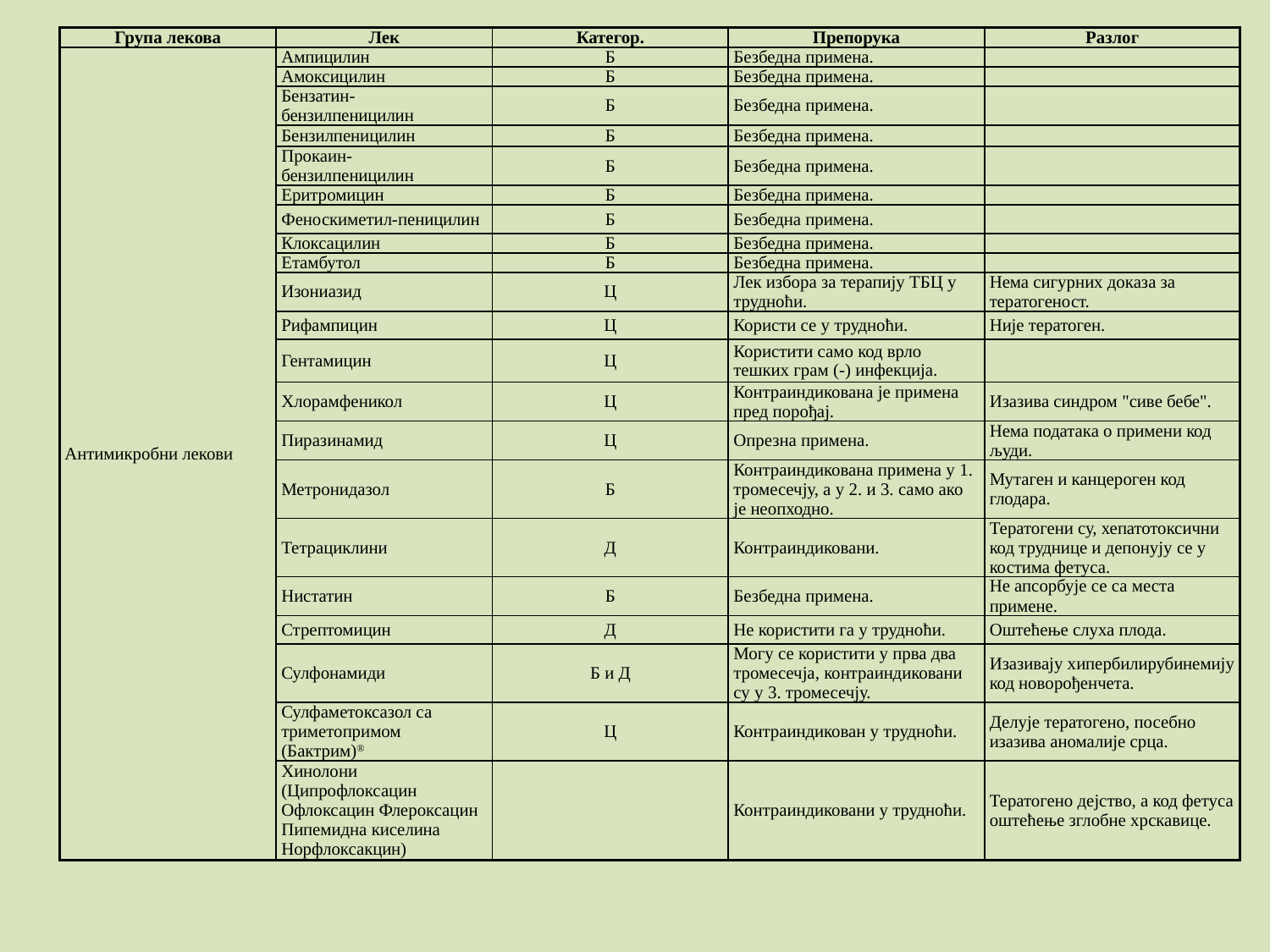

| Група лекова | Лек | Категор. | Препорука | Разлог |
| --- | --- | --- | --- | --- |
| Антимикробни лекови | Ампицилин | Б | Безбедна примена. |  |
|  | Амоксицилин | Б | Безбедна примена. |  |
|  | Бензатин-бензилпеницилин | Б | Безбедна примена. |  |
|  | Бензилпеницилин | Б | Безбедна примена. |  |
|  | Прокаин- бензилпеницилин | Б | Безбедна примена. |  |
|  | Еритромицин | Б | Безбедна примена. |  |
|  | Феноскиметил-пеницилин | Б | Безбедна примена. |  |
|  | Клоксацилин | Б | Безбедна примена. |  |
|  | Етамбутол | Б | Безбедна примена. |  |
|  | Изониазид | Ц | Лек избора за терапију ТБЦ у трудноћи. | Нема сигурних доказа за тератогеност. |
|  | Рифампицин | Ц | Користи се у трудноћи. | Није тератоген. |
|  | Гентамицин | Ц | Користити само код врло тешких грам (-) инфекција. |  |
|  | Хлорамфеникол | Ц | Контраиндикована је примена пред порођај. | Изазива синдром "сиве бебе". |
|  | Пиразинамид | Ц | Опрезна примена. | Нема података о примени код људи. |
|  | Метронидазол | Б | Контраиндикована примена у 1. тромесечју, а у 2. и 3. само ако је неопходно. | Мутаген и канцероген код глодара. |
|  | Тетрациклини | Д | Контраиндиковани. | Тератогени су, хепатотоксични код труднице и депонују се у костима фетуса. |
|  | Нистатин | Б | Безбедна примена. | Не апсорбује се са места примене. |
|  | Стрептомицин | Д | Не користити га у трудноћи. | Оштећење слуха плода. |
|  | Сулфонамиди | Б и Д | Могу се користити у прва два тромесечја, контраиндиковани су у 3. тромесечју. | Изазивају хипербилирубинемију код новорођенчета. |
|  | Сулфаметоксазол са триметопримом (Бактрим)® | Ц | Контраиндикован у трудноћи. | Делује тератогено, посебно изазива аномалије срца. |
|  | Хинолони (Ципрофлоксацин Офлоксацин Флероксацин Пипемидна киселина Норфлоксакцин) |  | Контраиндиковани у трудноћи. | Тератогено дејство, а код фетуса оштећење зглобне хрскавице. |